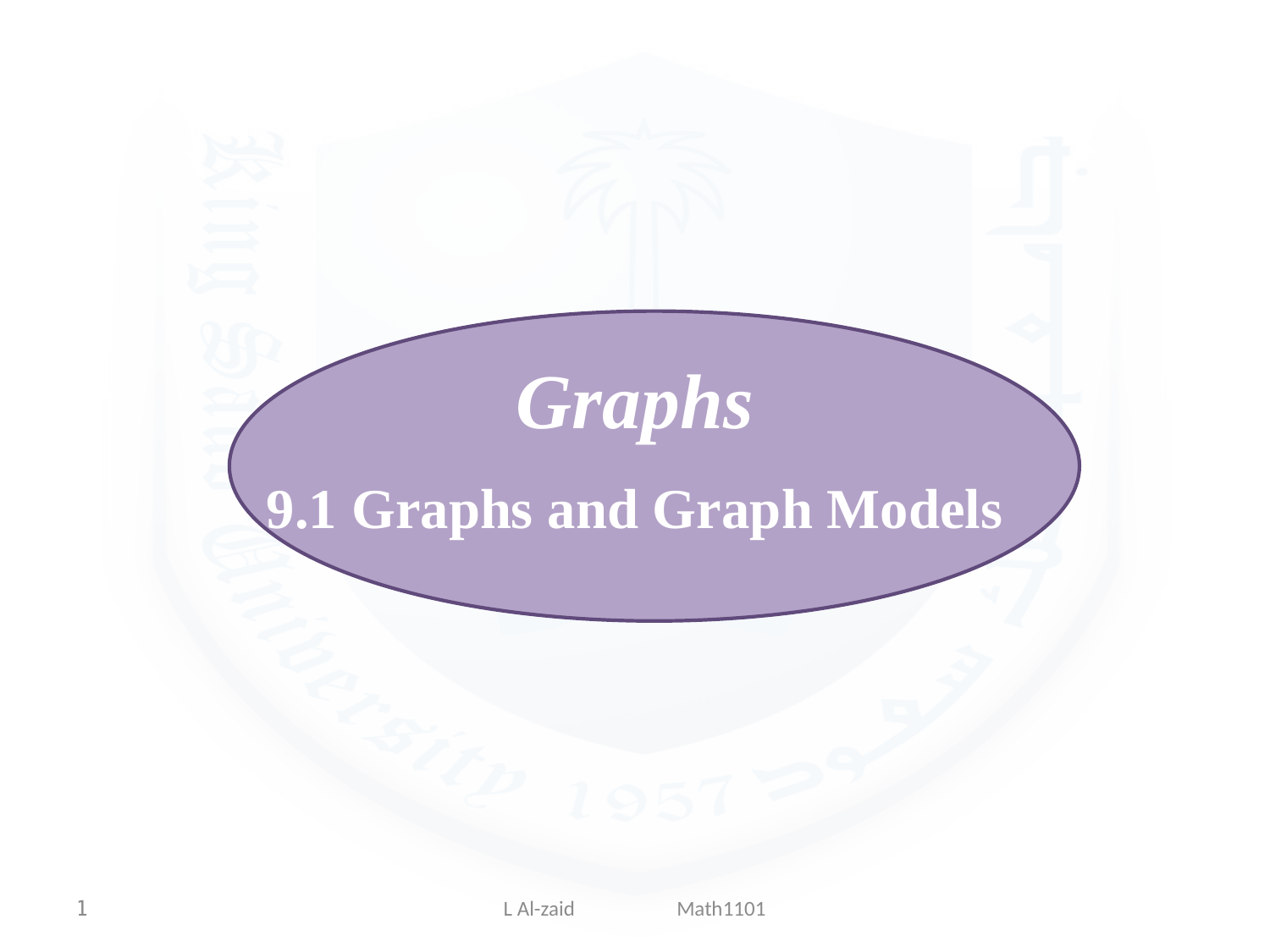

# Graphs

9.1 Graphs and Graph Models

1
L Al-zaid                     Math1101